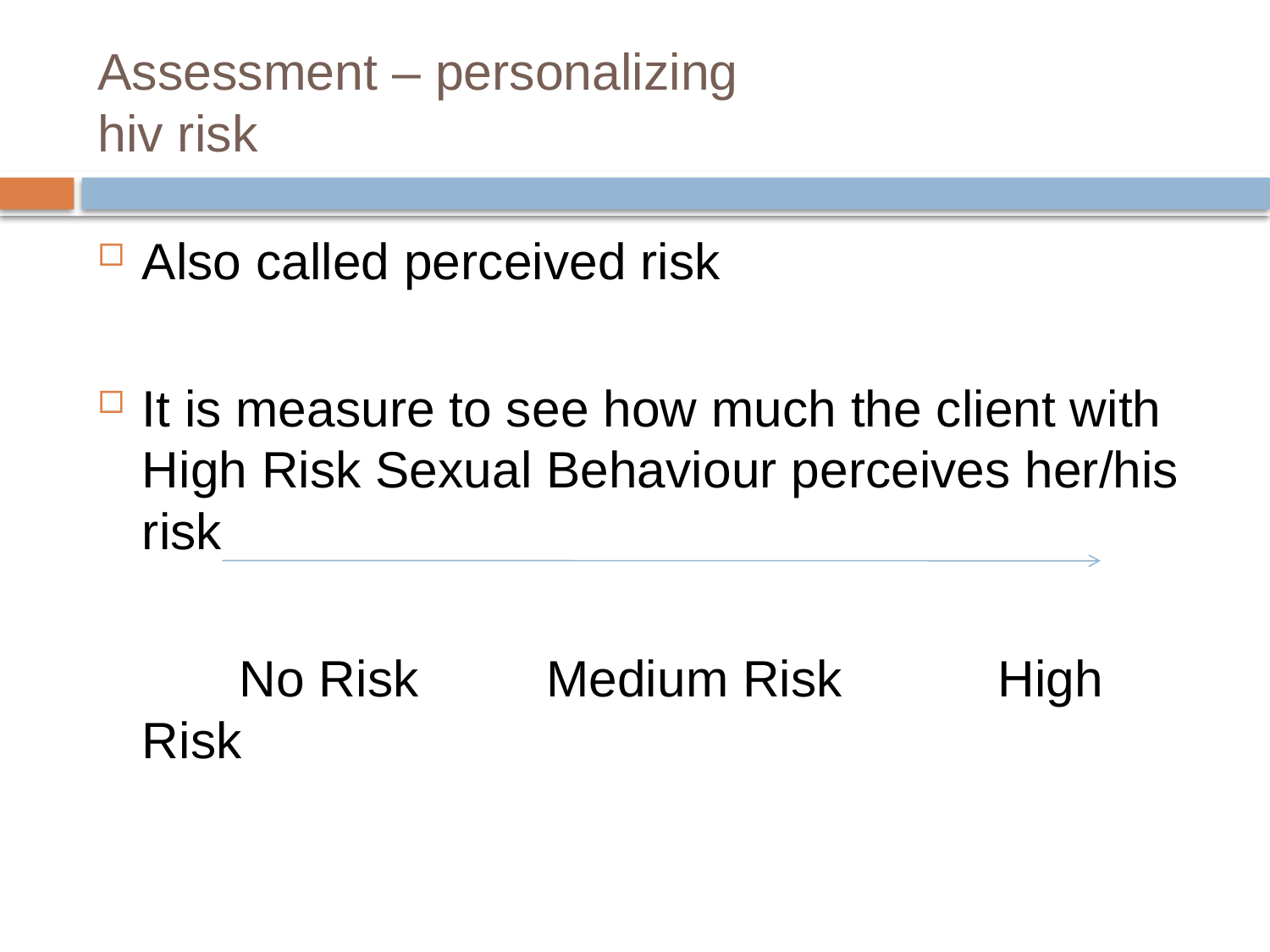

# Assessment – personalizing hiv risk
Also called perceived risk

It is measure to see how much the client with High Risk Sexual Behaviour perceives her/his risk

          No Risk         Medium Risk           High Risk